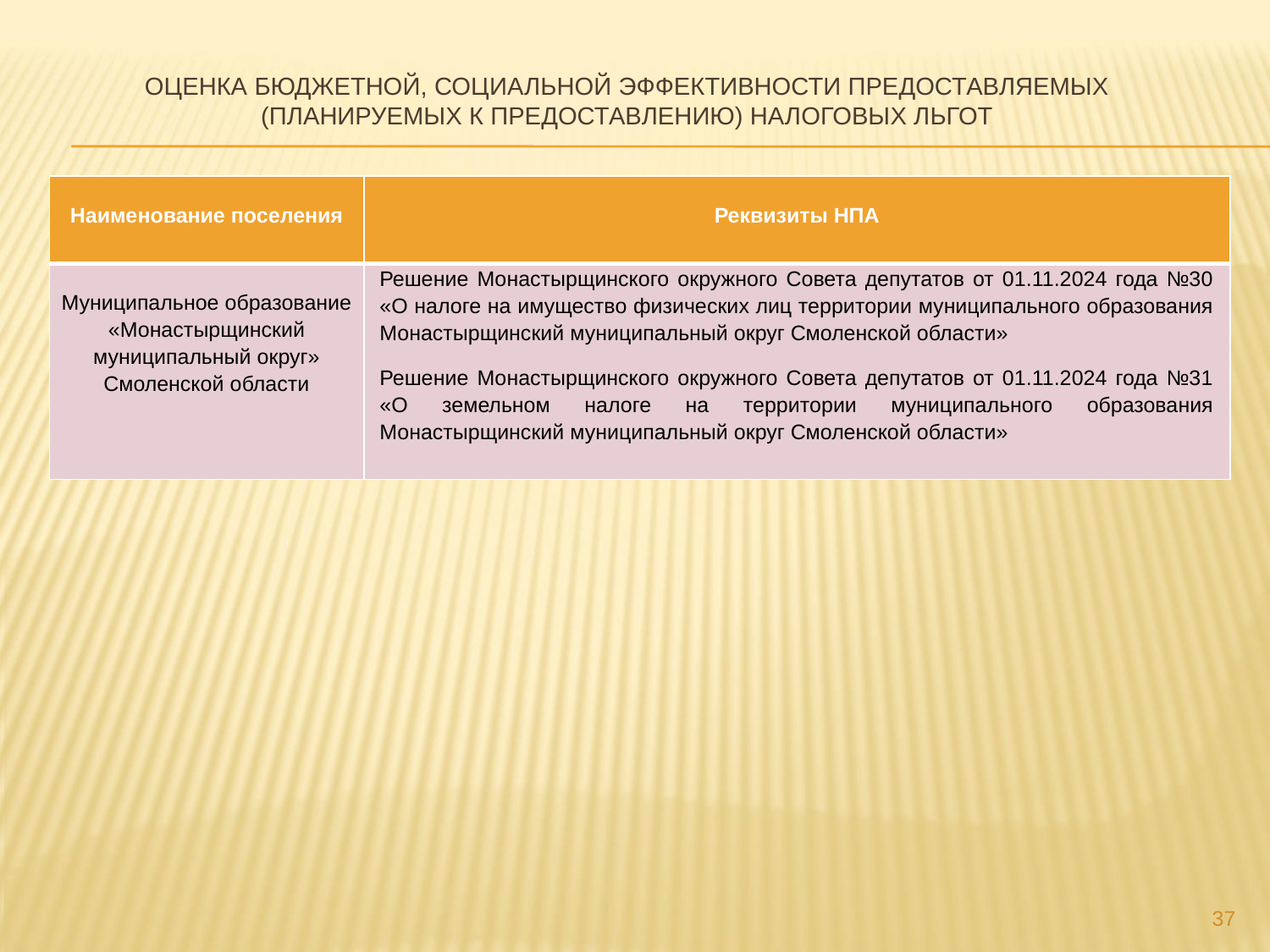

# Оценка бюджетной, социальной эффективности предоставляемых (планируемых к предоставлению) налоговых льгот
| Наименование поселения | Реквизиты НПА |
| --- | --- |
| Муниципальное образование «Монастырщинский муниципальный округ» Смоленской области | Решение Монастырщинского окружного Совета депутатов от 01.11.2024 года №30 «О налоге на имущество физических лиц территории муниципального образования Монастырщинский муниципальный округ Смоленской области» Решение Монастырщинского окружного Совета депутатов от 01.11.2024 года №31 «О земельном налоге на территории муниципального образования Монастырщинский муниципальный округ Смоленской области» |
37